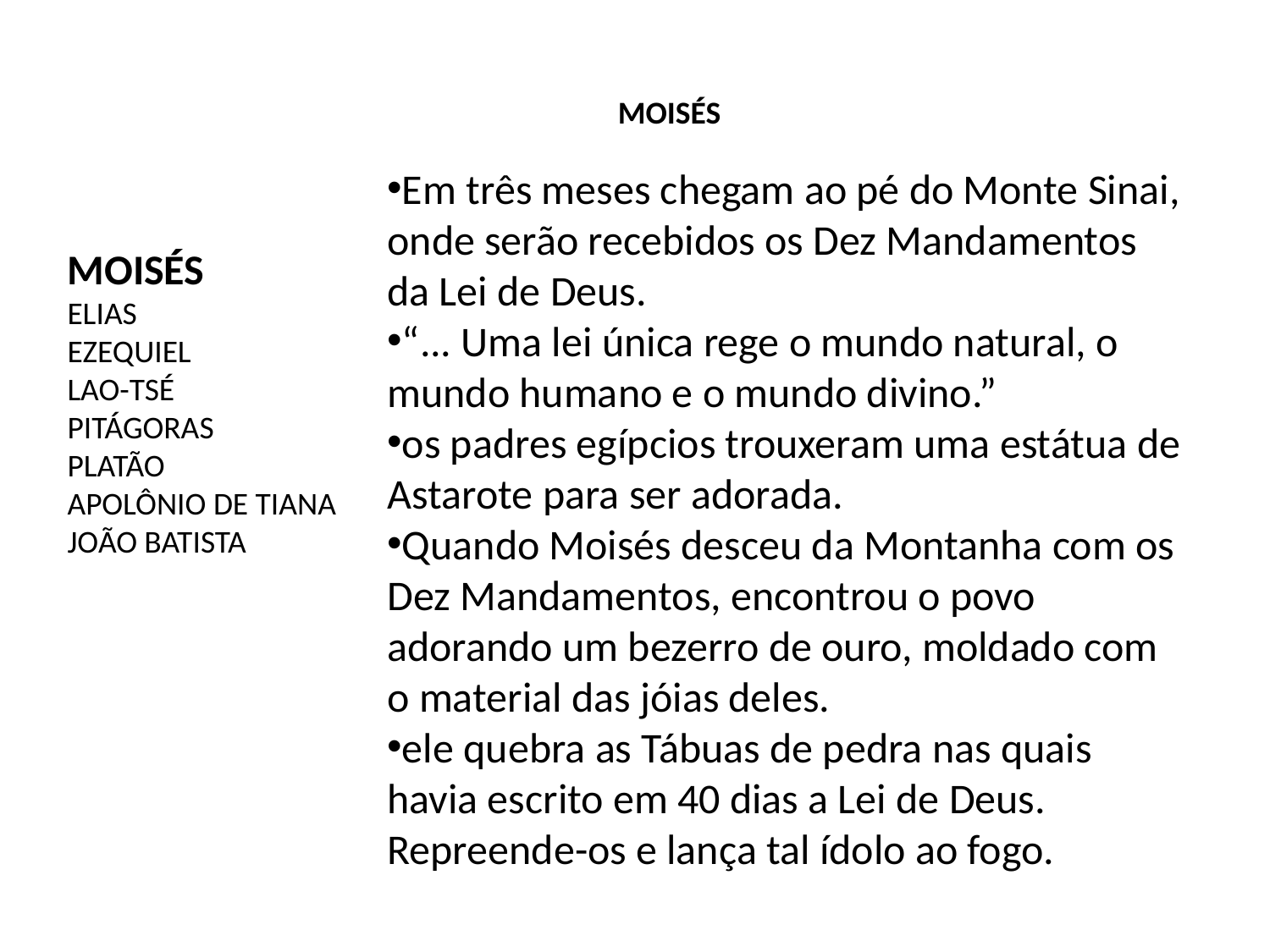

MOISÉS
Em três meses chegam ao pé do Monte Sinai, onde serão recebidos os Dez Mandamentos da Lei de Deus.
“... Uma lei única rege o mundo natural, o mundo humano e o mundo divino.”
os padres egípcios trouxeram uma estátua de Astarote para ser adorada.
Quando Moisés desceu da Montanha com os Dez Mandamentos, encontrou o povo adorando um bezerro de ouro, moldado com o material das jóias deles.
ele quebra as Tábuas de pedra nas quais havia escrito em 40 dias a Lei de Deus. Repreende-os e lança tal ídolo ao fogo.
MOISÉS
ELIAS
EZEQUIEL
LAO-TSÉ
PITÁGORAS
PLATÃO
APOLÔNIO DE TIANA
JOÃO BATISTA